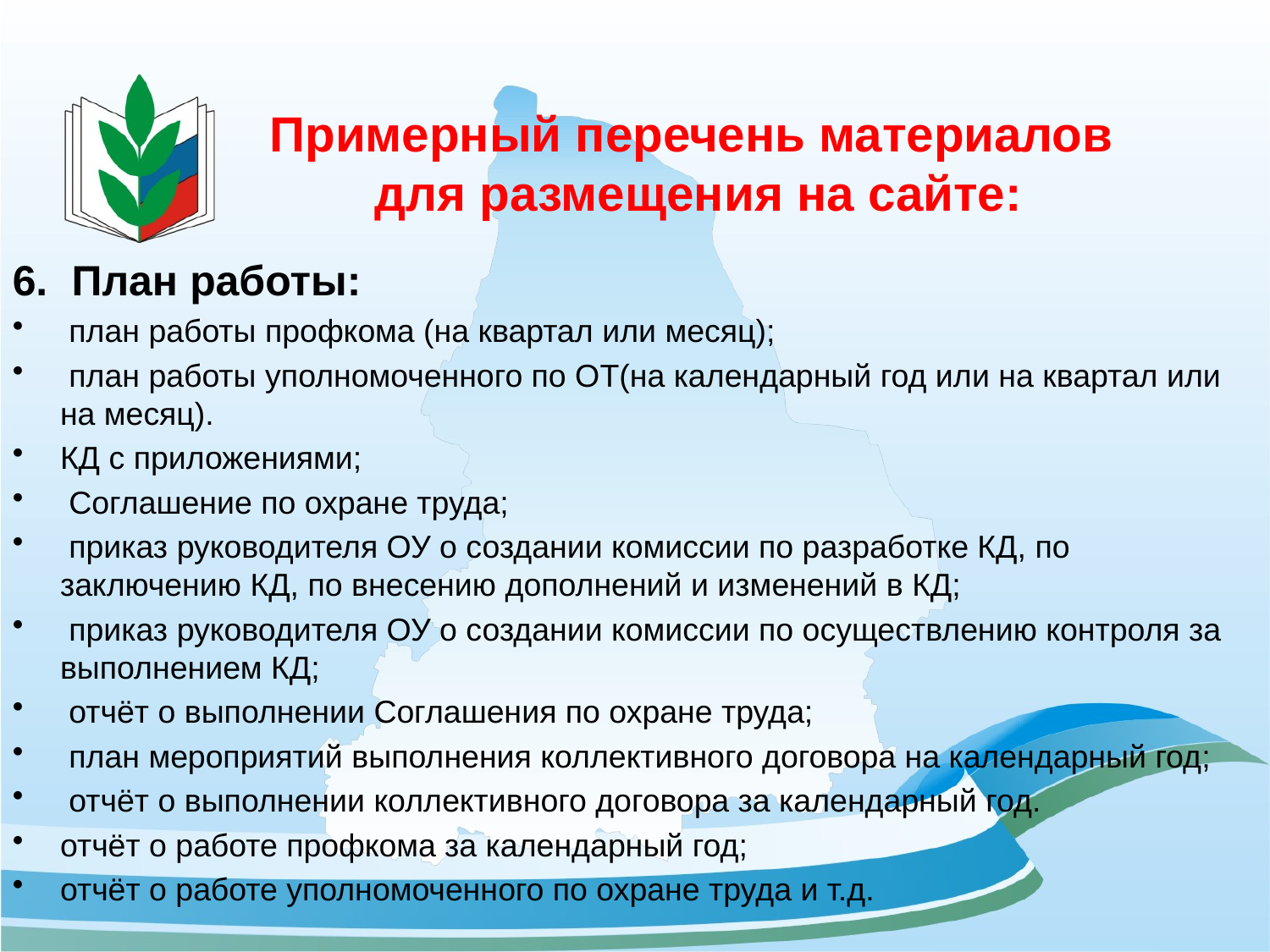

# Примерный перечень материалов для размещения на сайте:

6.  План работы:
 план работы профкома (на квартал или месяц);
 план работы уполномоченного по ОТ(на календарный год или на квартал или на месяц).
КД с приложениями;
 Соглашение по охране труда;
 приказ руководителя ОУ о создании комиссии по разработке КД, по заключению КД, по внесению дополнений и изменений в КД;
 приказ руководителя ОУ о создании комиссии по осуществлению контроля за выполнением КД;
 отчёт о выполнении Соглашения по охране труда;
 план мероприятий выполнения коллективного договора на календарный год;
 отчёт о выполнении коллективного договора за календарный год.
отчёт о работе профкома за календарный год;
отчёт о работе уполномоченного по охране труда и т.д.